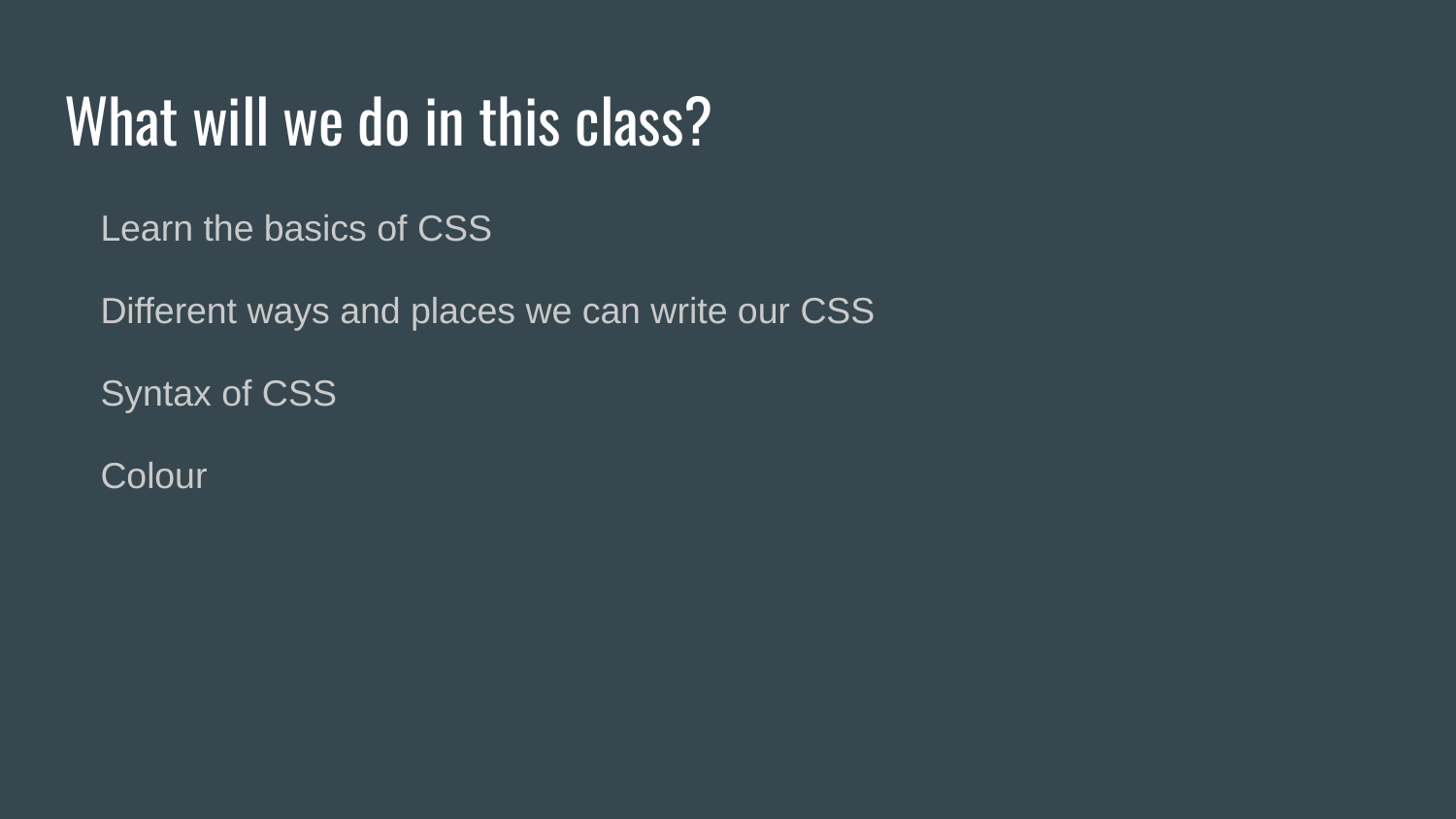

# What will we do in this class?
Learn the basics of CSS
Different ways and places we can write our CSS
Syntax of CSS
Colour